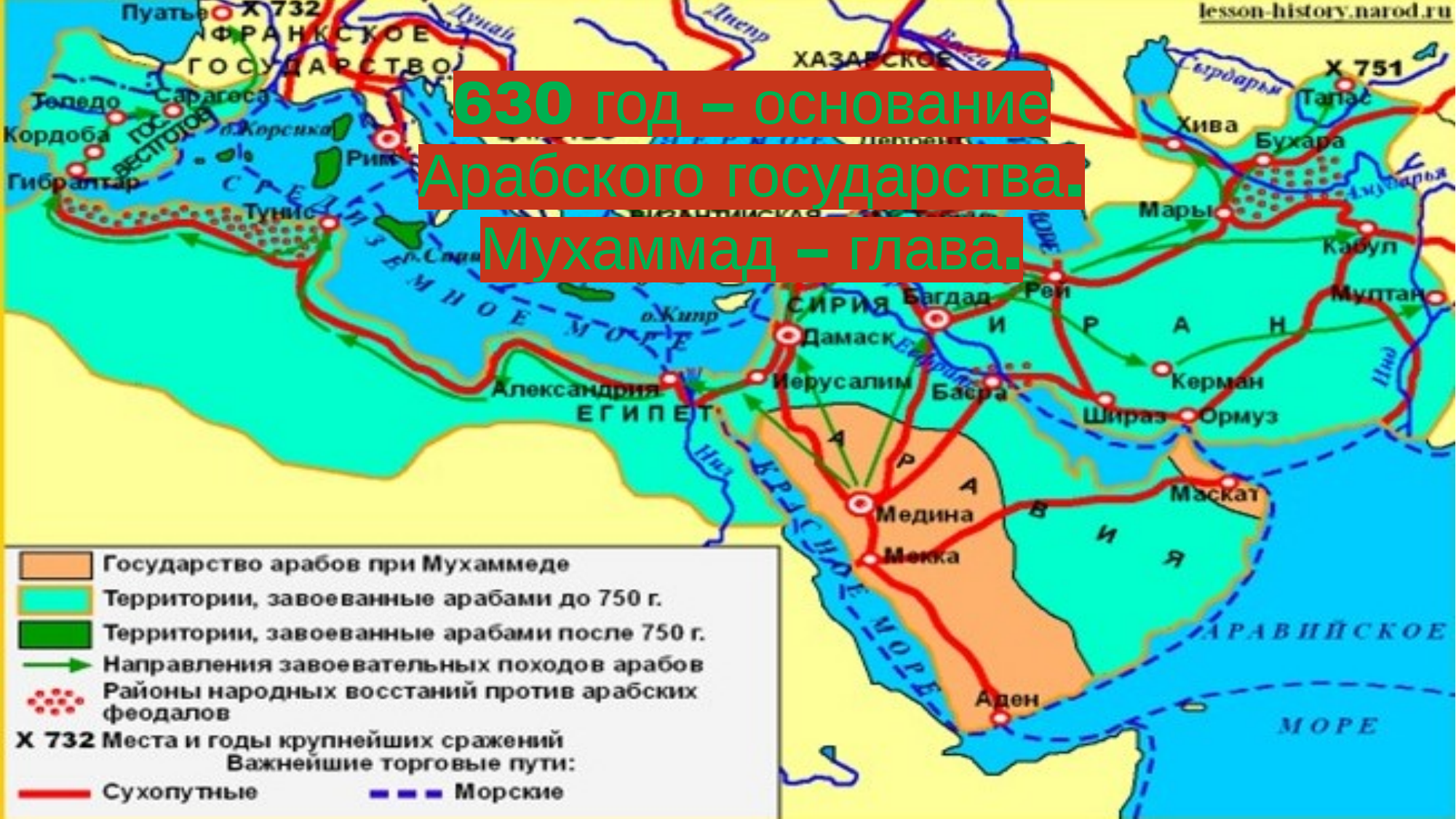

630 год – основание Арабского государства.
Мухаммад – глава.